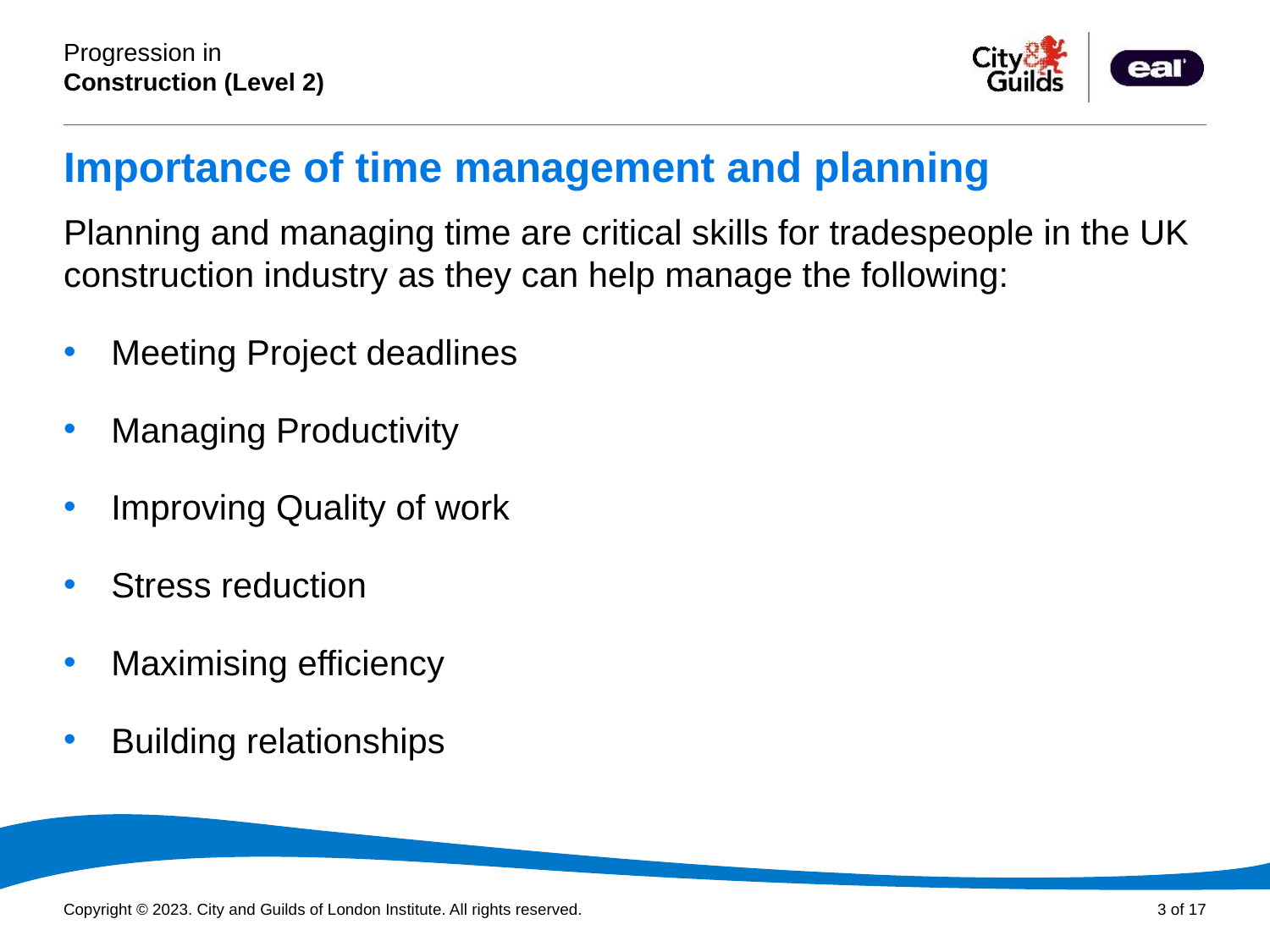

# Importance of time management and planning
Planning and managing time are critical skills for tradespeople in the UK construction industry as they can help manage the following:
Meeting Project deadlines
Managing Productivity
Improving Quality of work
Stress reduction
Maximising efficiency
Building relationships